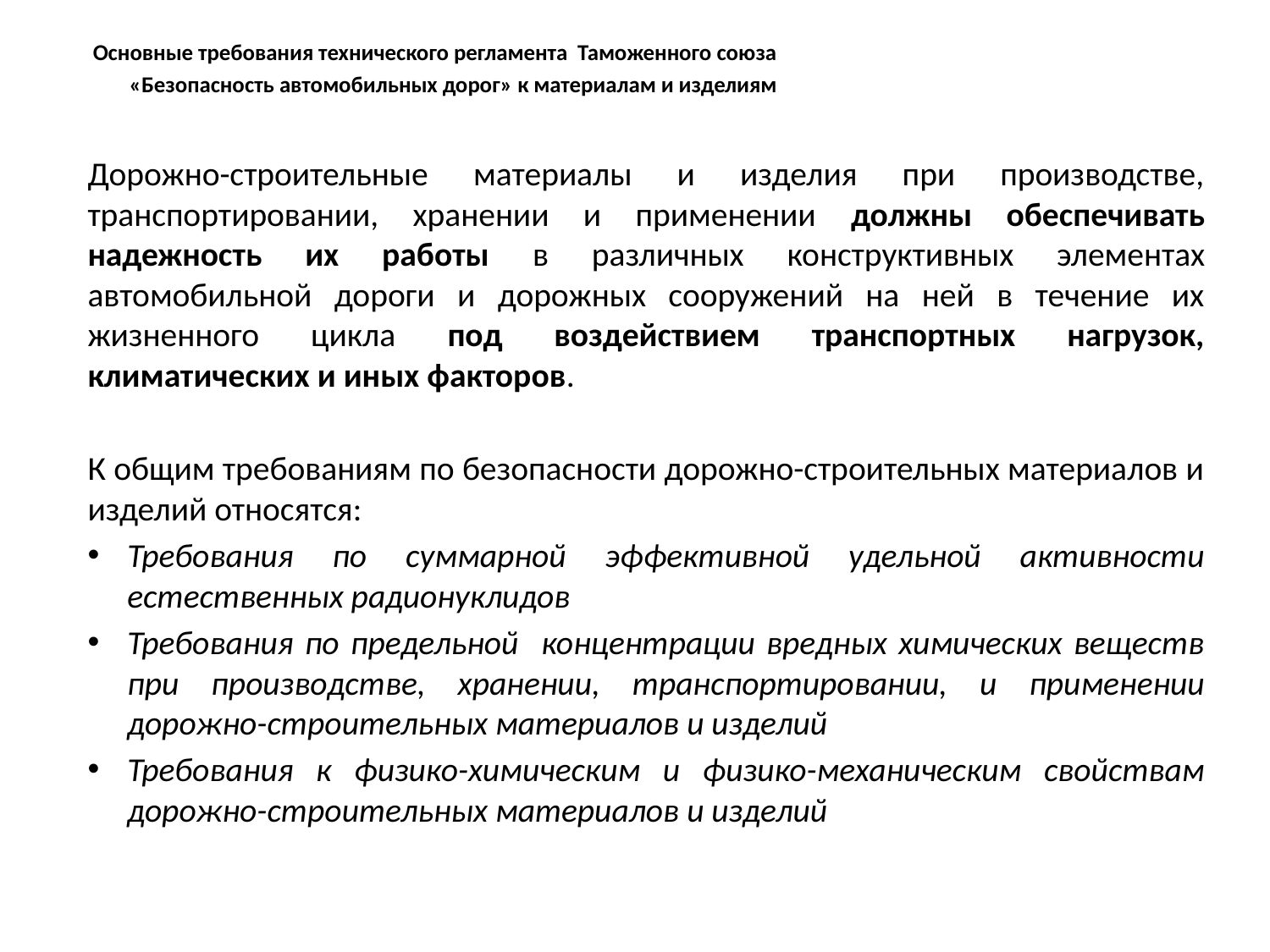

Основные требования технического регламента  Таможенного союза «Безопасность автомобильных дорог» к материалам и изделиям
Дорожно-строительные материалы и изделия при производстве, транспортировании, хранении и применении должны обеспечивать надежность их работы в различных конструктивных элементах автомобильной дороги и дорожных сооружений на ней в течение их жизненного цикла под воздействием транспортных нагрузок, климатических и иных факторов.

К общим требованиям по безопасности дорожно-строительных материалов и изделий относятся:
Требования по суммарной эффективной удельной активности естественных радионуклидов
Требования по предельной  концентрации вредных химических веществ при производстве, хранении, транспортировании, и применении дорожно-строительных материалов и изделий
Требования к физико-химическим и физико-механическим свойствам дорожно-строительных материалов и изделий